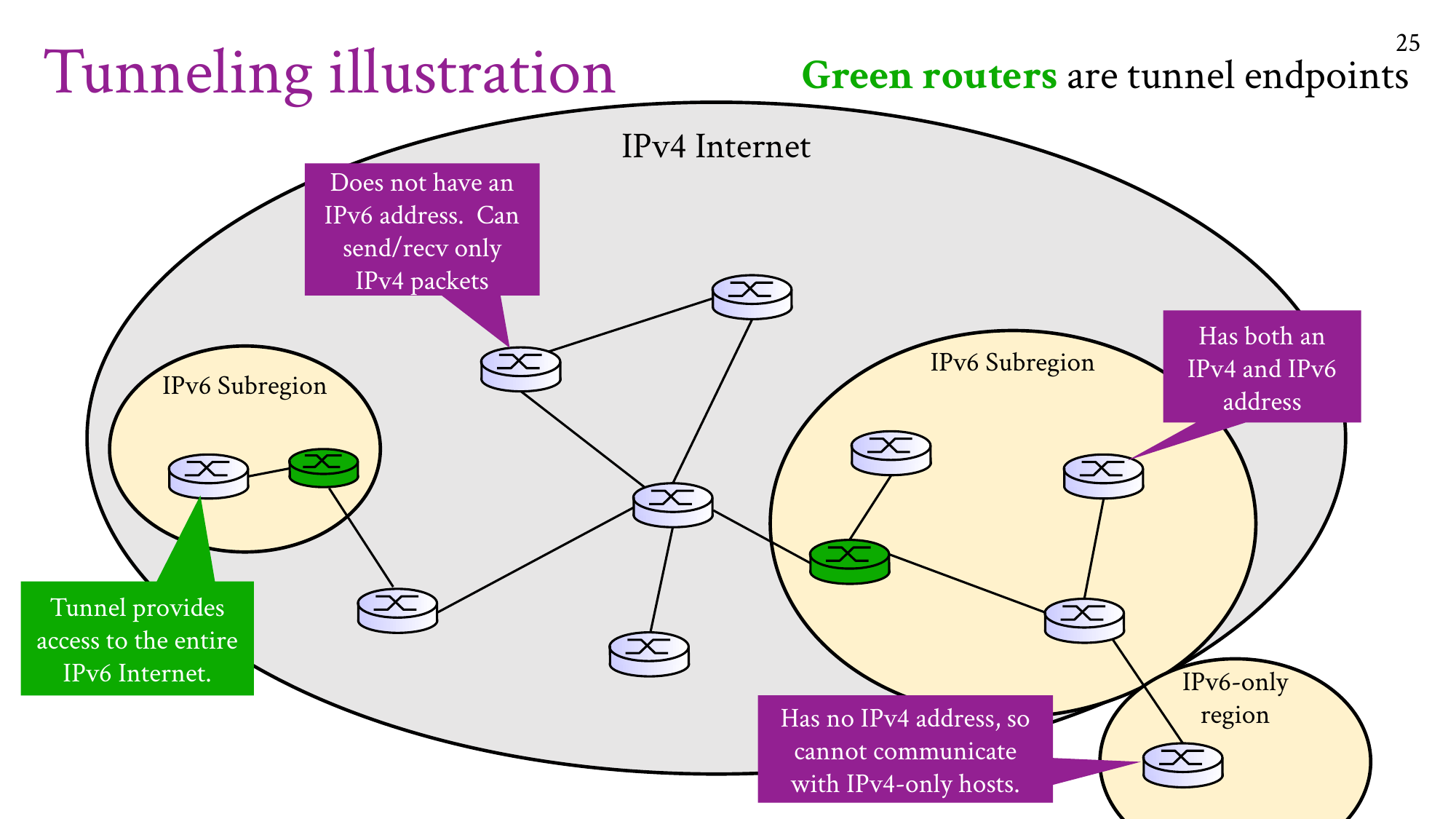

# Tunneling illustration
Green routers are tunnel endpoints
IPv4 Internet

Does not have an IPv6 address.  Can send/recv only IPv4 packets

Has both an IPv4 and IPv6 address
IPv6 Subregion

IPv6 Subregion

Tunnel provides access to the entire IPv6 Internet.

IPv6-only region

Has no IPv4 address, so cannot communicate with IPv4-only hosts.